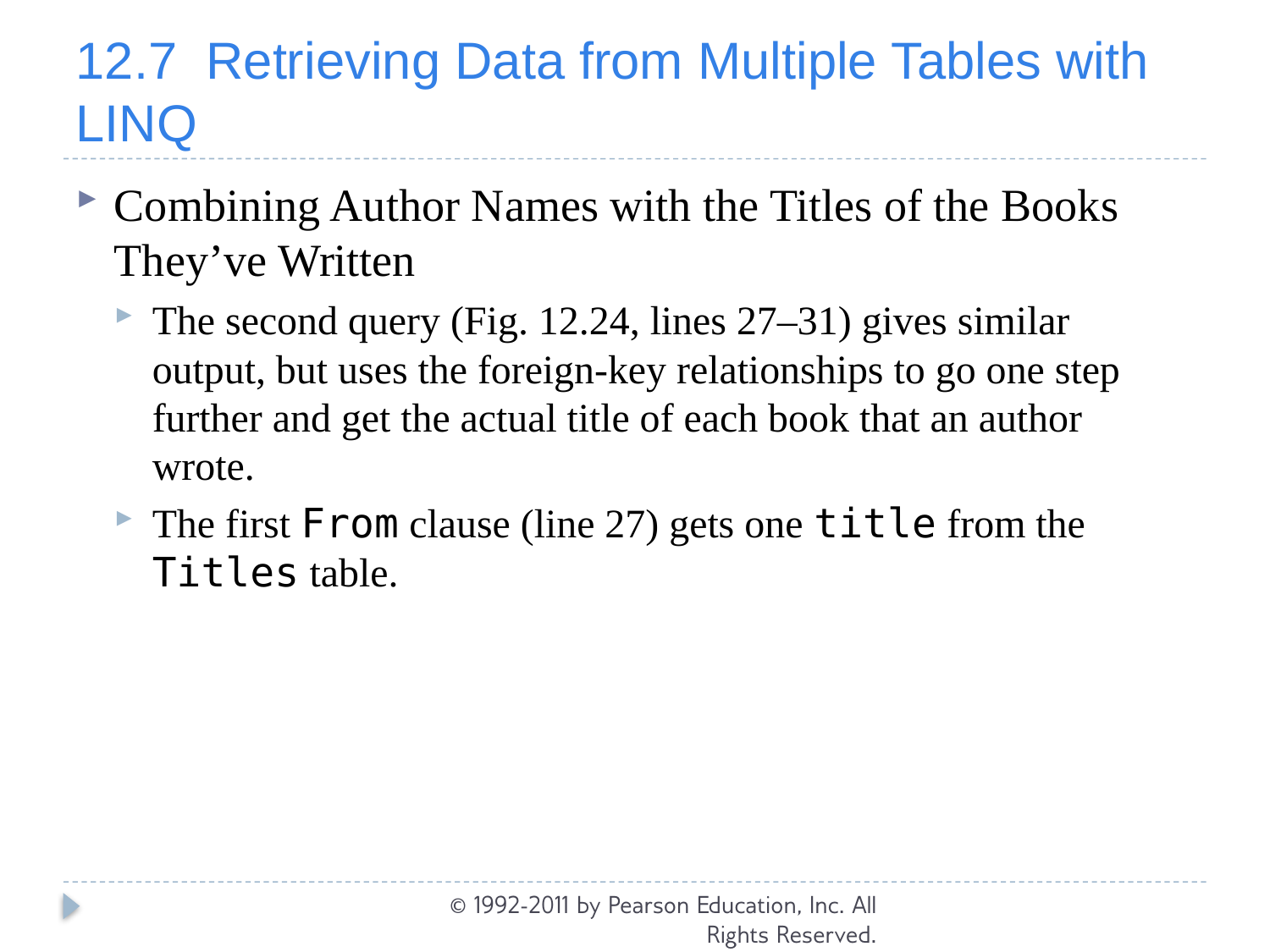

# 12.7  Retrieving Data from Multiple Tables with LINQ
Combining Author Names with the Titles of the Books They’ve Written
The second query (Fig. 12.24, lines 27–31) gives similar output, but uses the foreign-key relationships to go one step further and get the actual title of each book that an author wrote.
The first From clause (line 27) gets one title from the Titles table.
© 1992-2011 by Pearson Education, Inc. All Rights Reserved.